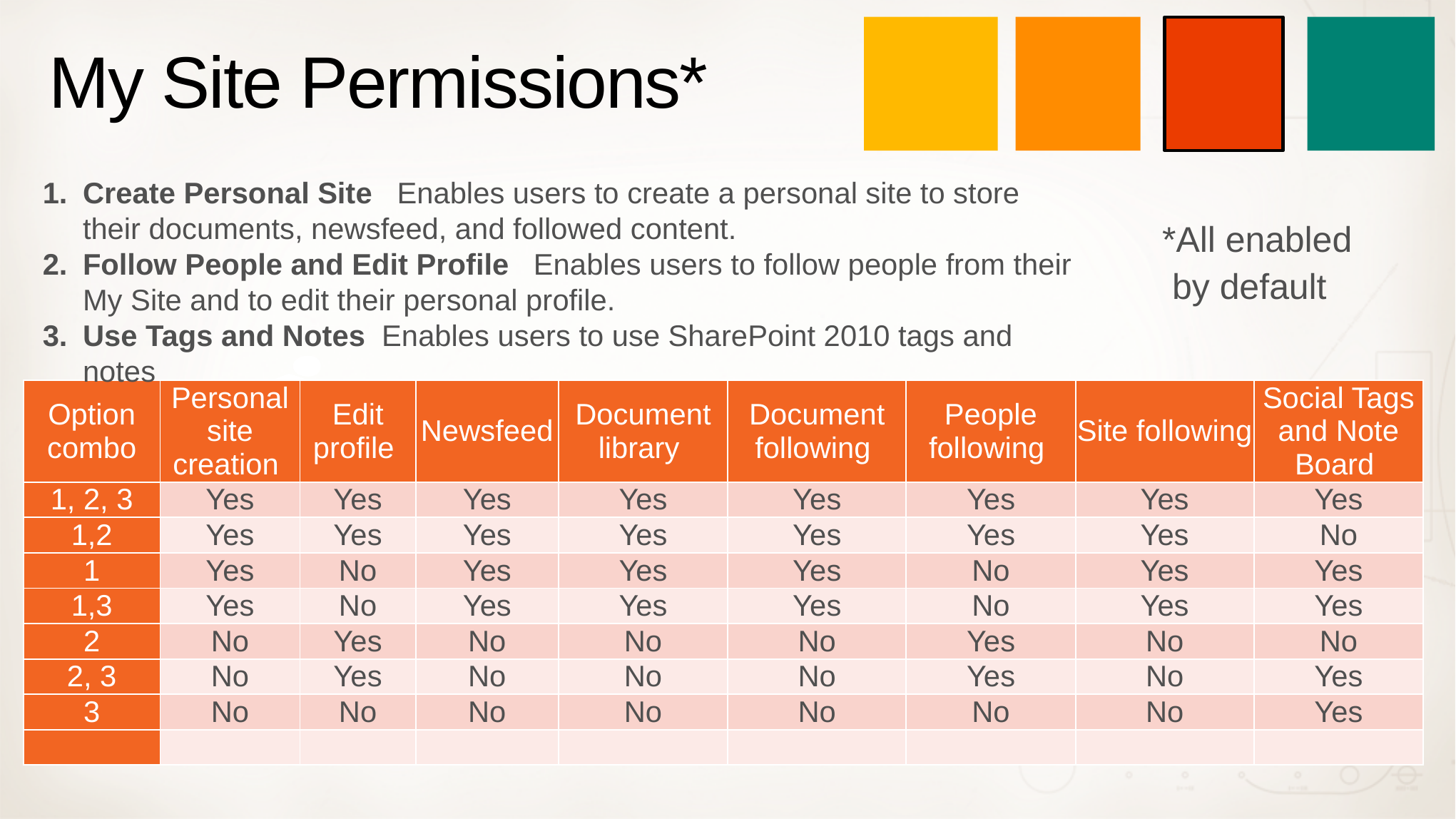

# My Site Permissions*
Create Personal Site   Enables users to create a personal site to store their documents, newsfeed, and followed content.
Follow People and Edit Profile   Enables users to follow people from their My Site and to edit their personal profile.
Use Tags and Notes  Enables users to use SharePoint 2010 tags and notes
*All enabled
 by default

| Option combo | Personal site creation | Edit profile | Newsfeed | Document library | Document following | People following | Site following | Social Tags and Note Board |
| --- | --- | --- | --- | --- | --- | --- | --- | --- |
| 1, 2, 3 | Yes | Yes | Yes | Yes | Yes | Yes | Yes | Yes |
| 1,2 | Yes | Yes | Yes | Yes | Yes | Yes | Yes | No |
| 1 | Yes | No | Yes | Yes | Yes | No | Yes | Yes |
| 1,3 | Yes | No | Yes | Yes | Yes | No | Yes | Yes |
| 2 | No | Yes | No | No | No | Yes | No | No |
| 2, 3 | No | Yes | No | No | No | Yes | No | Yes |
| 3 | No | No | No | No | No | No | No | Yes |
|  |  |  |  |  |  |  |  |  |
MY SITE